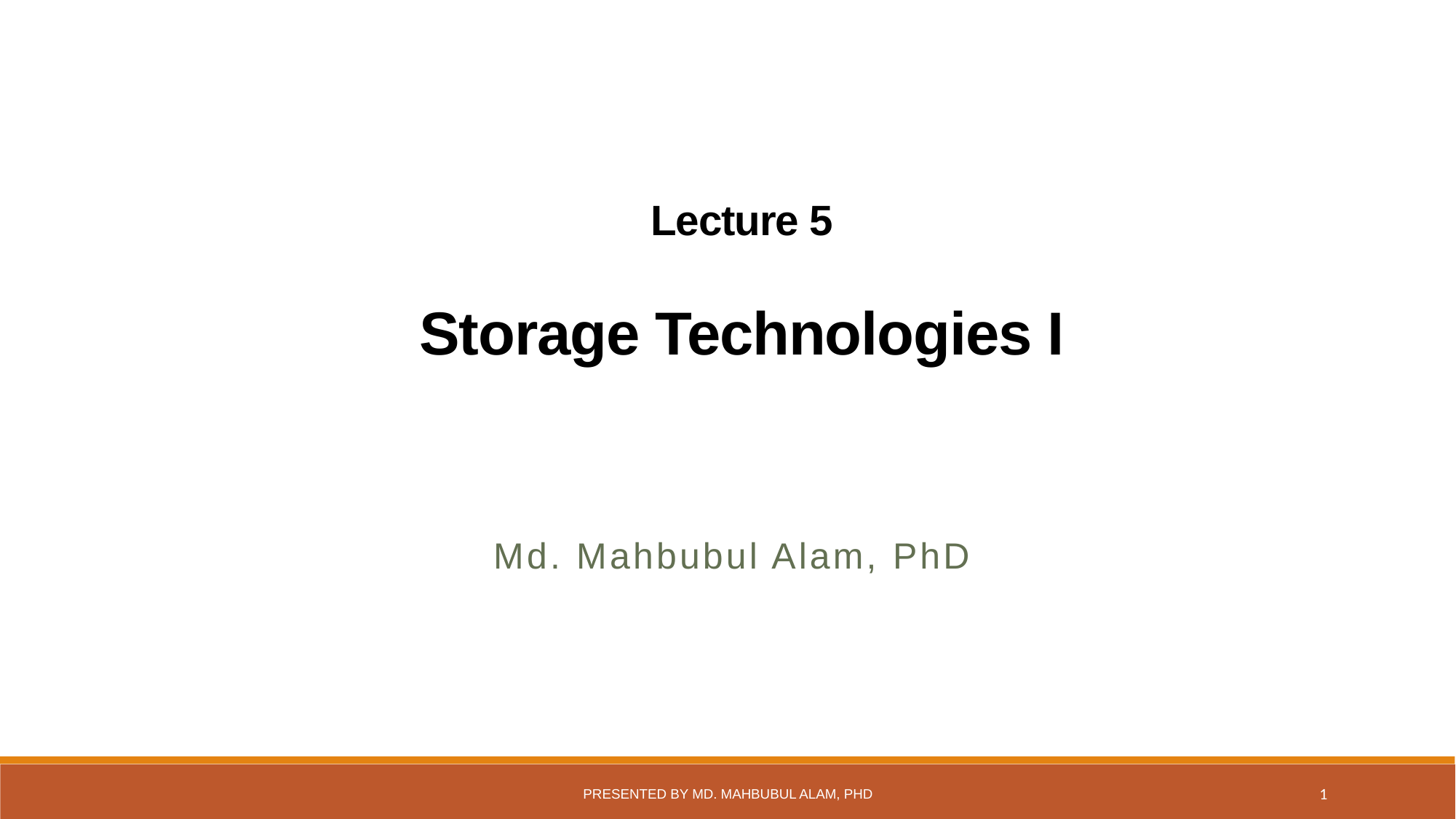

# Lecture 5 Storage Technologies I
Md. Mahbubul Alam, PhD
Presented by Md. Mahbubul Alam, PhD
1